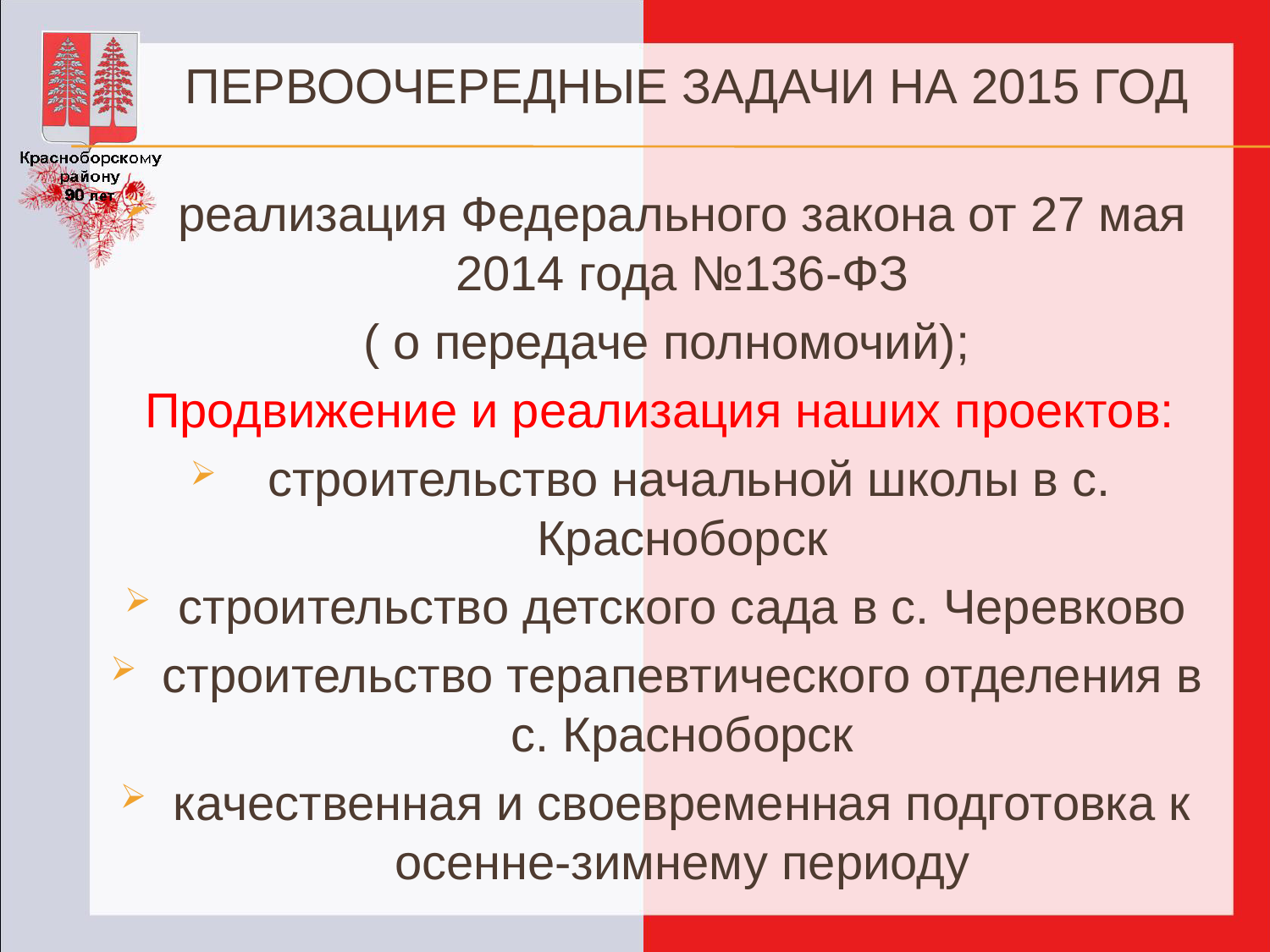

# Первоочередные задачи на 2015 год
реализация Федерального закона от 27 мая 2014 года №136-ФЗ
 ( о передаче полномочий);
Продвижение и реализация наших проектов:
 строительство начальной школы в с. Красноборск
строительство детского сада в с. Черевково
строительство терапевтического отделения в с. Красноборск
качественная и своевременная подготовка к осенне-зимнему периоду